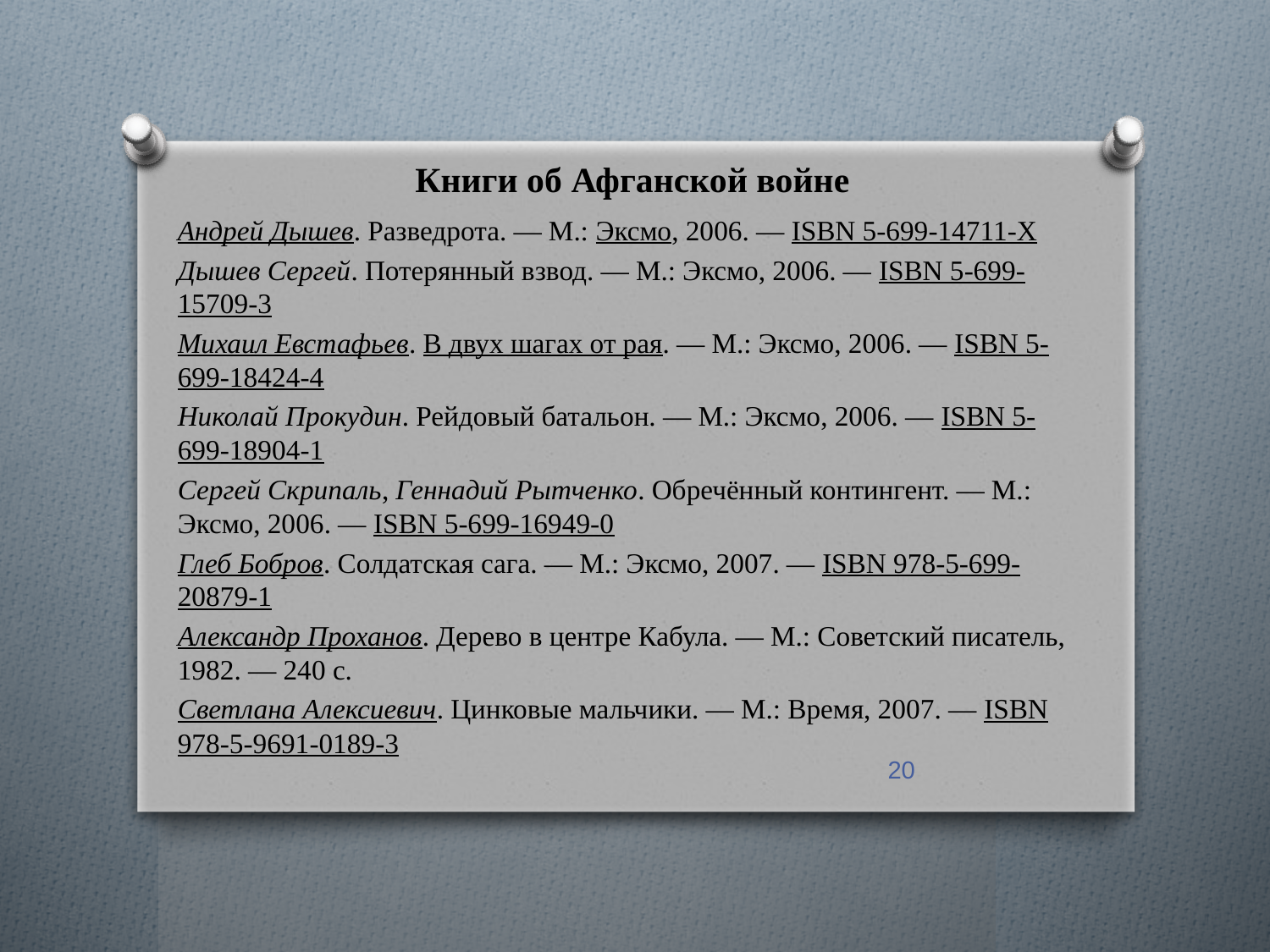

# Книги об Афганской войне
Андрей Дышев. Разведрота. — M.: Эксмо, 2006. — ISBN 5-699-14711-X
Дышев Сергей. Потерянный взвод. — M.: Эксмо, 2006. — ISBN 5-699-15709-3
Михаил Евстафьев. В двух шагах от рая. — M.: Эксмо, 2006. — ISBN 5-699-18424-4
Николай Прокудин. Рейдовый батальон. — M.: Эксмо, 2006. — ISBN 5-699-18904-1
Сергей Скрипаль, Геннадий Рытченко. Обречённый контингент. — M.: Эксмо, 2006. — ISBN 5-699-16949-0
Глеб Бобров. Солдатская сага. — M.: Эксмо, 2007. — ISBN 978-5-699-20879-1
Александр Проханов. Дерево в центре Кабула. — М.: Советский писатель, 1982. — 240 с.
Светлана Алексиевич. Цинковые мальчики. — M.: Время, 2007. — ISBN 978-5-9691-0189-3
20